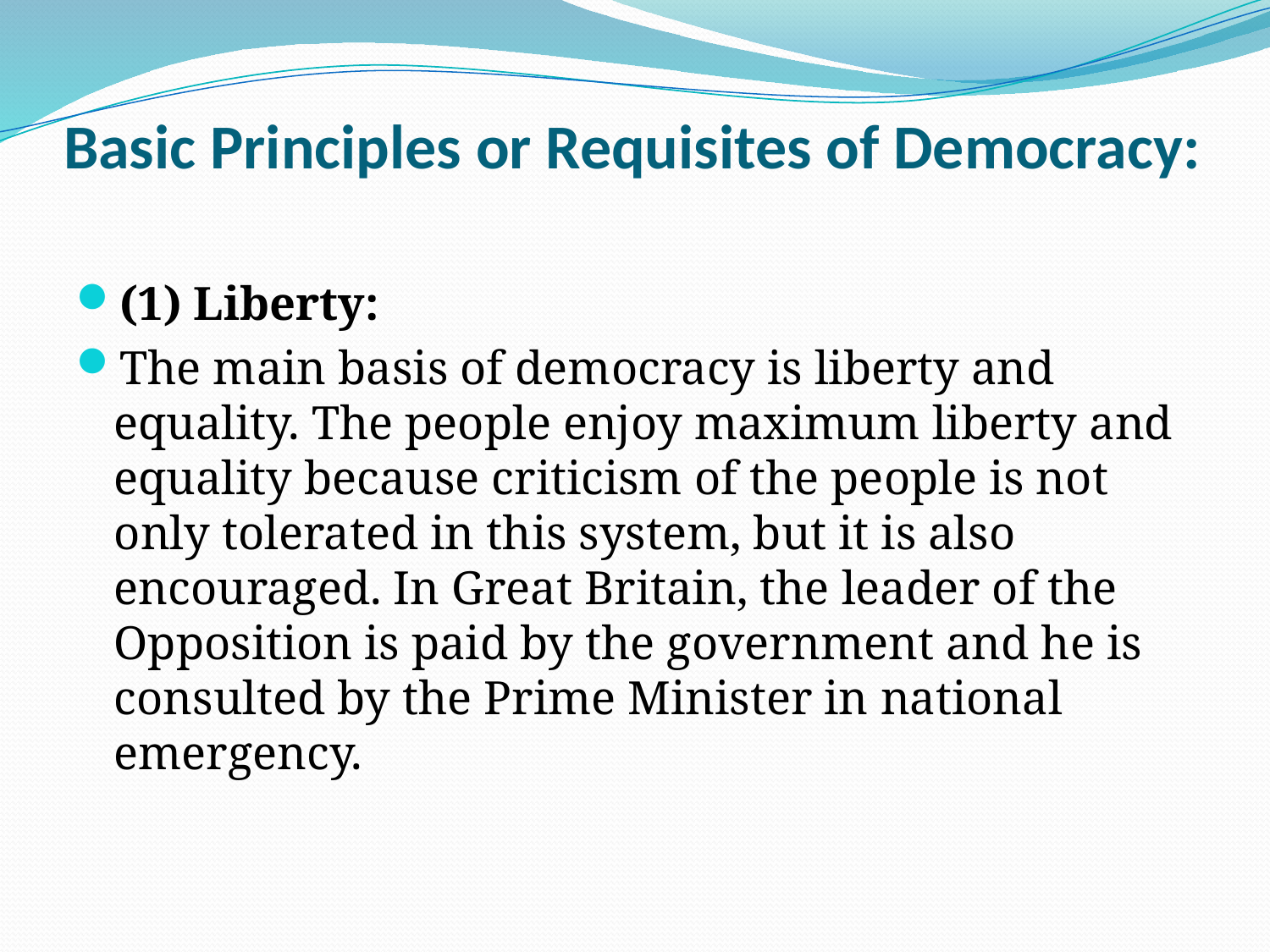

# Basic Principles or Requisites of Democracy:
(1) Liberty:
The main basis of democracy is liberty and equality. The people enjoy maximum liberty and equality because criticism of the people is not only tolerated in this system, but it is also encouraged. In Great Britain, the leader of the Opposition is paid by the government and he is consulted by the Prime Minister in national emergency.